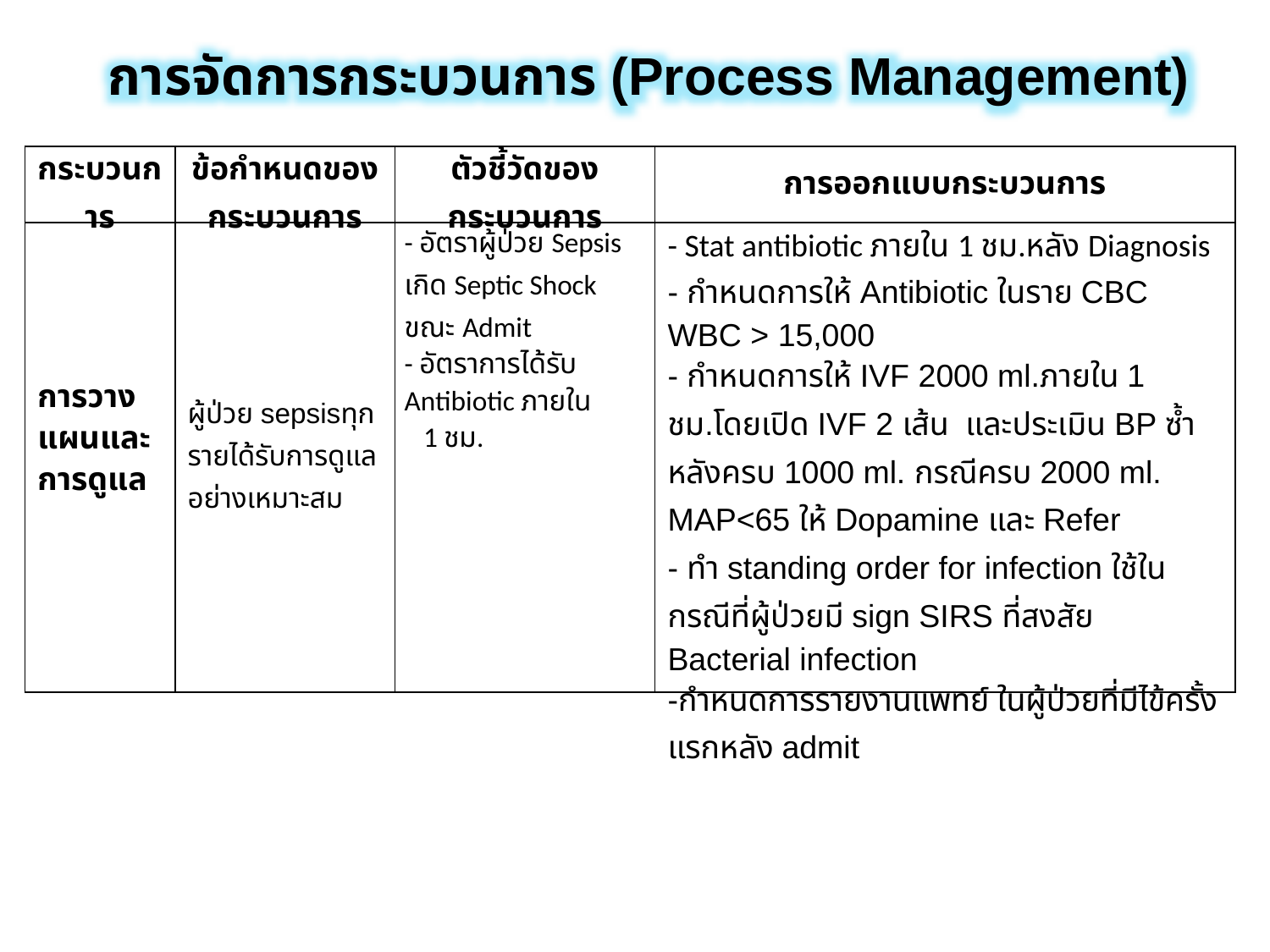

การจัดการกระบวนการ (Process Management)
| กระบวนการ | ข้อกำหนดของกระบวนการ | ตัวชี้วัดของกระบวนการ | การออกแบบกระบวนการ |
| --- | --- | --- | --- |
| การวาง แผนและการดูแล | ผู้ป่วย sepsisทุกรายได้รับการดูแลอย่างเหมาะสม | - อัตราผู้ป่วย Sepsis เกิด Septic Shock ขณะ Admit - อัตราการได้รับ Antibiotic ภายใน 1 ชม. | - Stat antibiotic ภายใน 1 ชม.หลัง Diagnosis - กำหนดการให้ Antibiotic ในราย CBC WBC > 15,000 - กำหนดการให้ IVF 2000 ml.ภายใน 1 ชม.โดยเปิด IVF 2 เส้น และประเมิน BP ซ้ำหลังครบ 1000 ml. กรณีครบ 2000 ml. MAP<65 ให้ Dopamine และ Refer - ทำ standing order for infection ใช้ในกรณีที่ผู้ป่วยมี sign SIRS ที่สงสัย Bacterial infection -กำหนดการรายงานแพทย์ ในผู้ป่วยที่มีไข้ครั้งแรกหลัง admit |